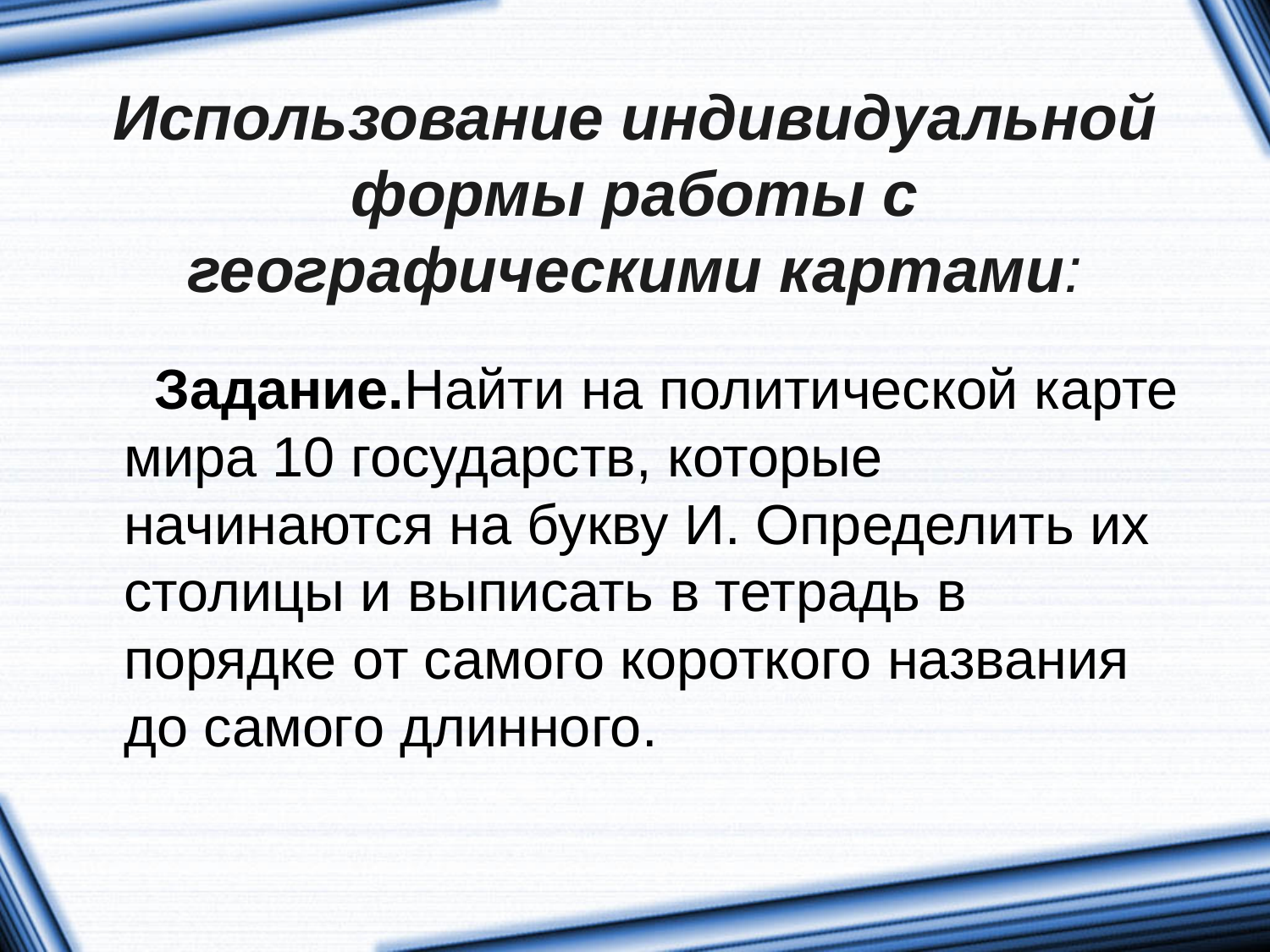

# Использование индивидуальной формы работы с географическими картами:
     Задание.Найти на политической карте мира 10 государств, которые начинаются на букву И. Определить их столицы и выписать в тетрадь в порядке от самого короткого названия до самого длинного.